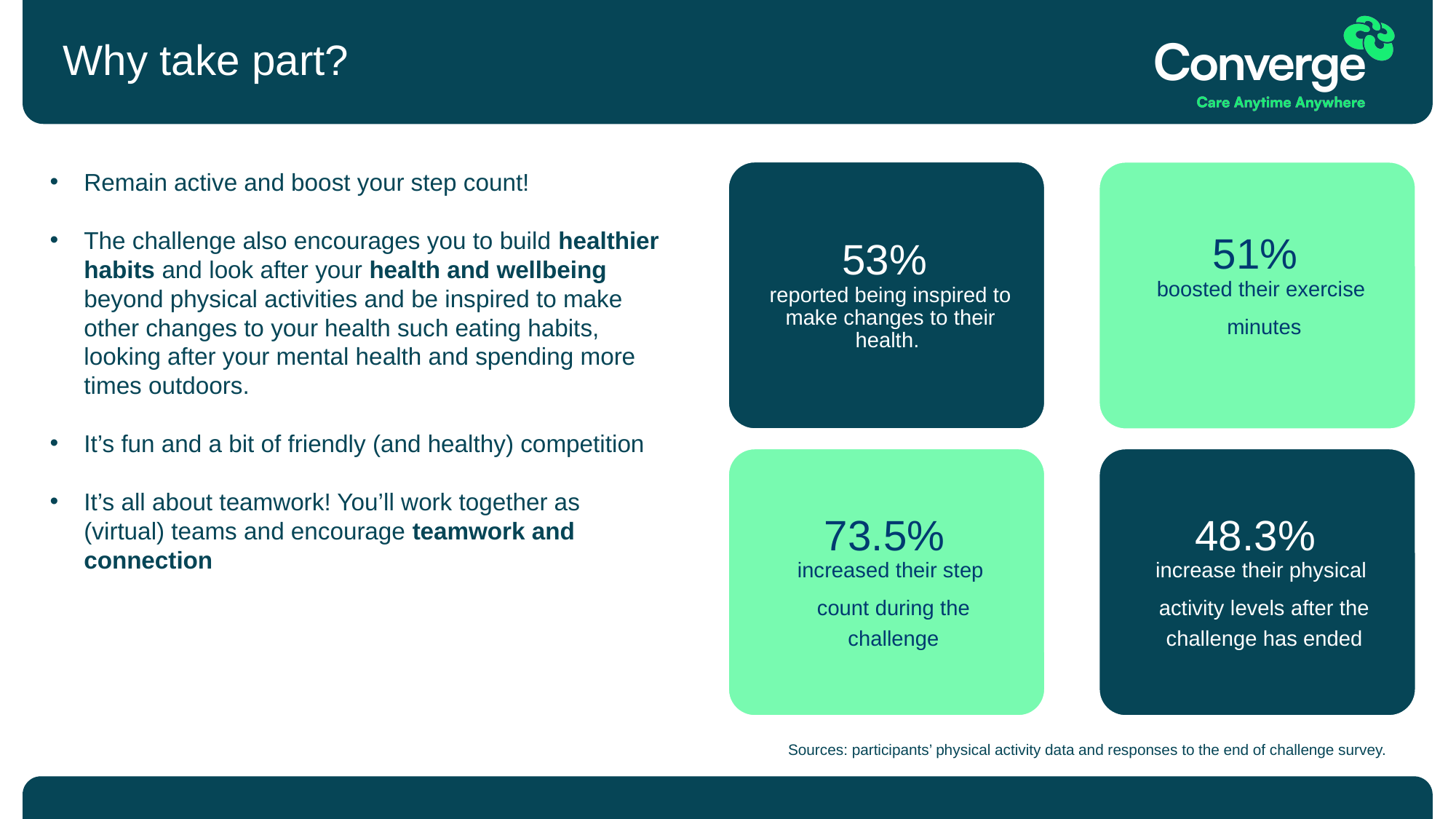

Why take part?
Remain active and boost your step count!

The challenge also encourages you to build healthier habits and look after your health and wellbeing beyond physical activities and be inspired to make other changes to your health such eating habits, looking after your mental health and spending more times outdoors.

It’s fun and a bit of friendly (and healthy) competition

It’s all about teamwork! You’ll work together as (virtual) teams and encourage teamwork and connection

53%
reported being inspired to make changes to their health.
73.5%
increased their step
 count during the
 challenge
51%
boosted their exercise
 minutes
48.3%
increase their physical
 activity levels after the
 challenge has ended
Sources: participants’ physical activity data and responses to the end of challenge survey.